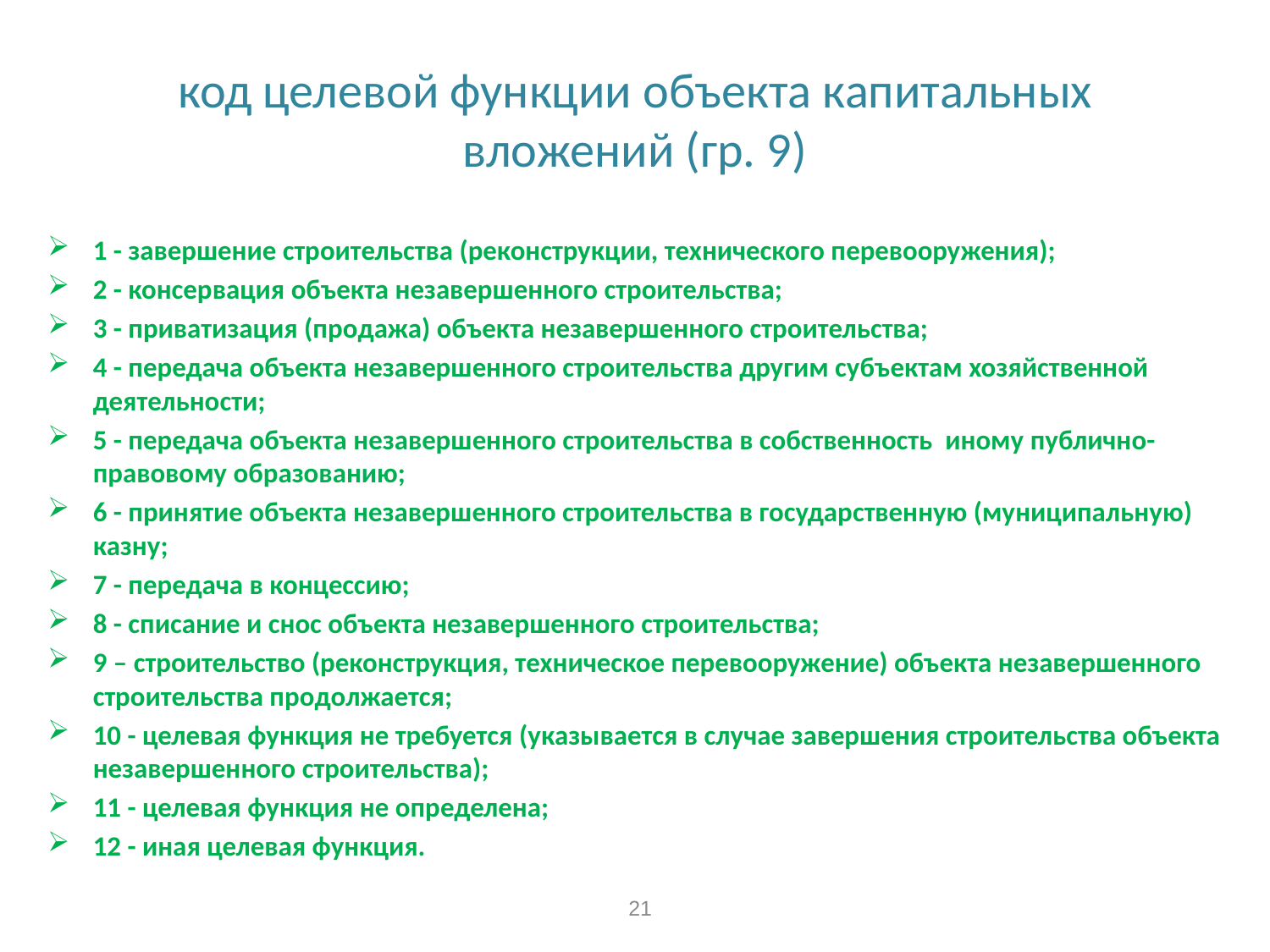

# код целевой функции объекта капитальных вложений (гр. 9)
1 - завершение строительства (реконструкции, технического перевооружения);
2 - консервация объекта незавершенного строительства;
3 - приватизация (продажа) объекта незавершенного строительства;
4 - передача объекта незавершенного строительства другим субъектам хозяйственной деятельности;
5 - передача объекта незавершенного строительства в собственность  иному публично-правовому образованию;
6 - принятие объекта незавершенного строительства в государственную (муниципальную)  казну;
7 - передача в концессию;
8 - списание и снос объекта незавершенного строительства;
9 – строительство (реконструкция, техническое перевооружение) объекта незавершенного строительства продолжается;
10 - целевая функция не требуется (указывается в случае завершения строительства объекта незавершенного строительства);
11 - целевая функция не определена;
12 - иная целевая функция.
21